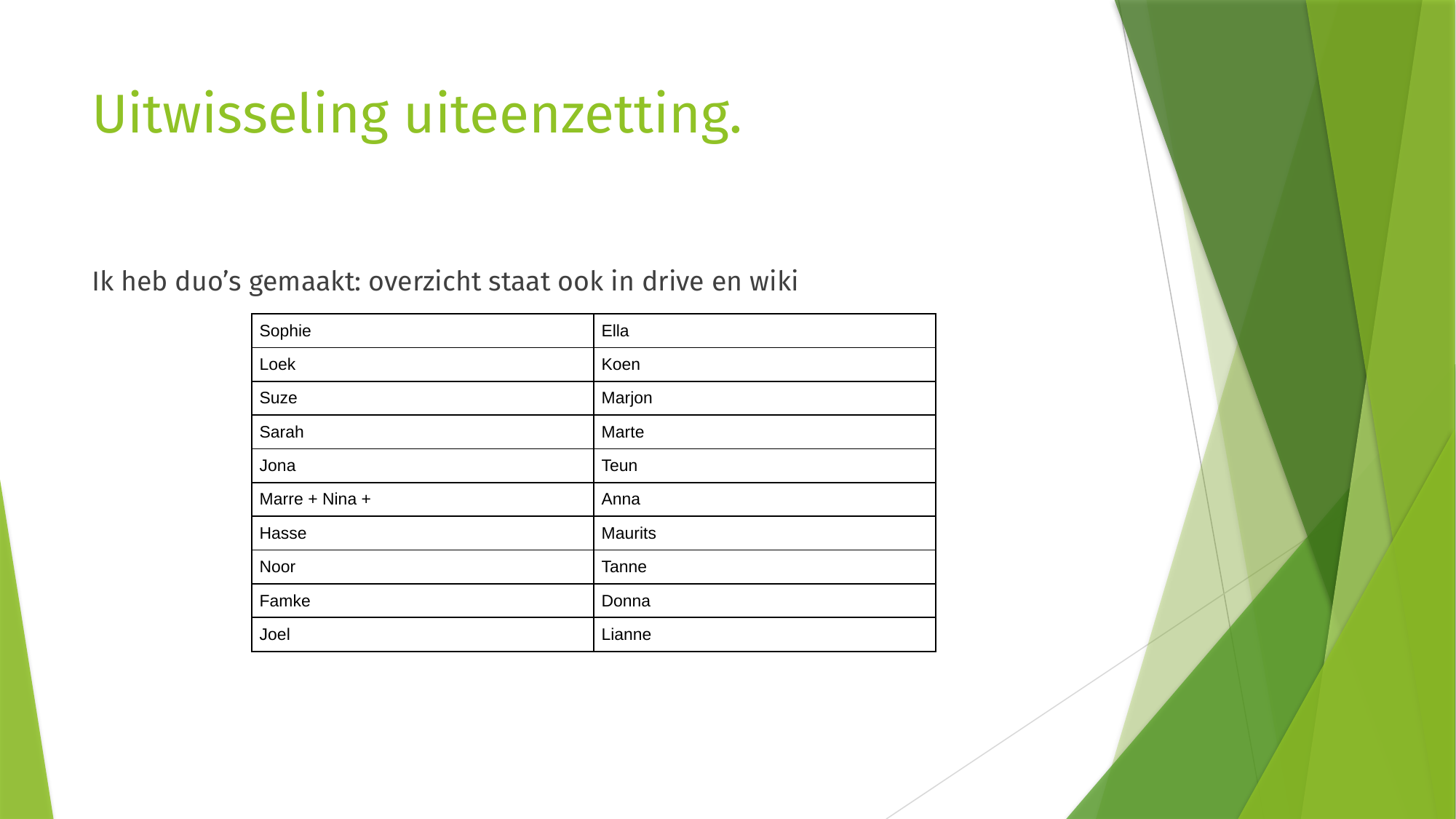

# Uitwisseling uiteenzetting.
Ik heb duo’s gemaakt: overzicht staat ook in drive en wiki

| Sophie | Ella |
| --- | --- |
| Loek | Koen |
| Suze | Marjon |
| Sarah | Marte |
| Jona | Teun |
| Marre + Nina + | Anna |
| Hasse | Maurits |
| Noor | Tanne |
| Famke | Donna |
| Joel | Lianne |